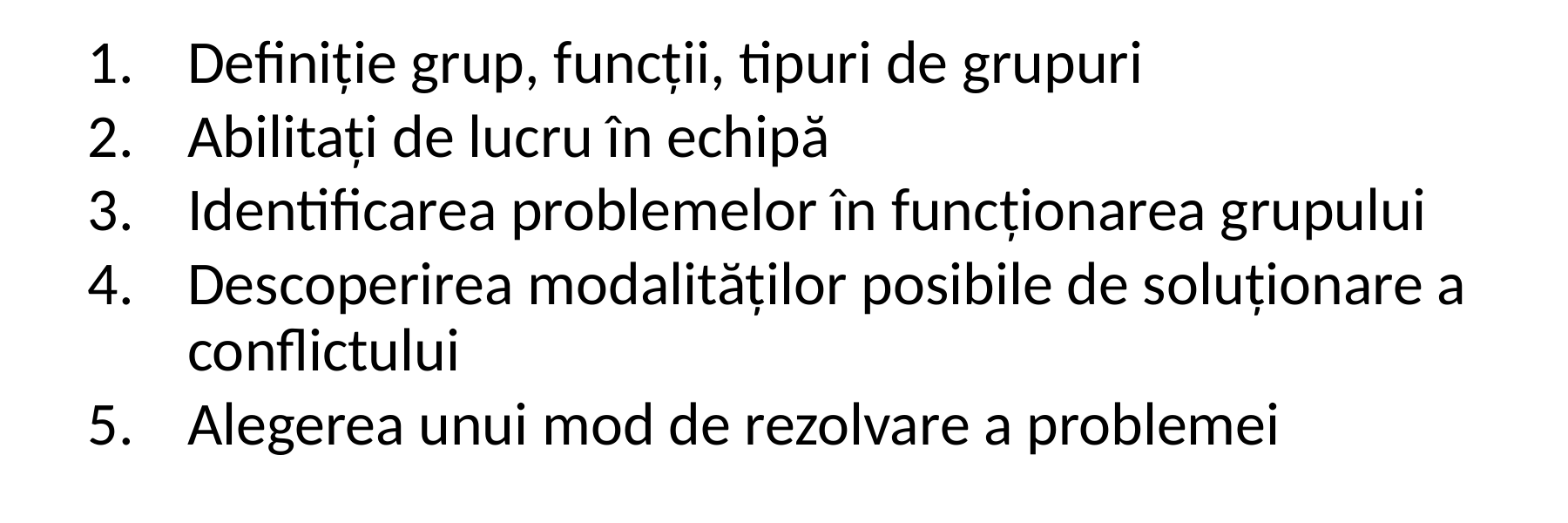

Definiție grup, funcții, tipuri de grupuri
Abilitați de lucru în echipă
Identificarea problemelor în funcționarea grupului
Descoperirea modalităților posibile de soluționare a conflictului
Alegerea unui mod de rezolvare a problemei